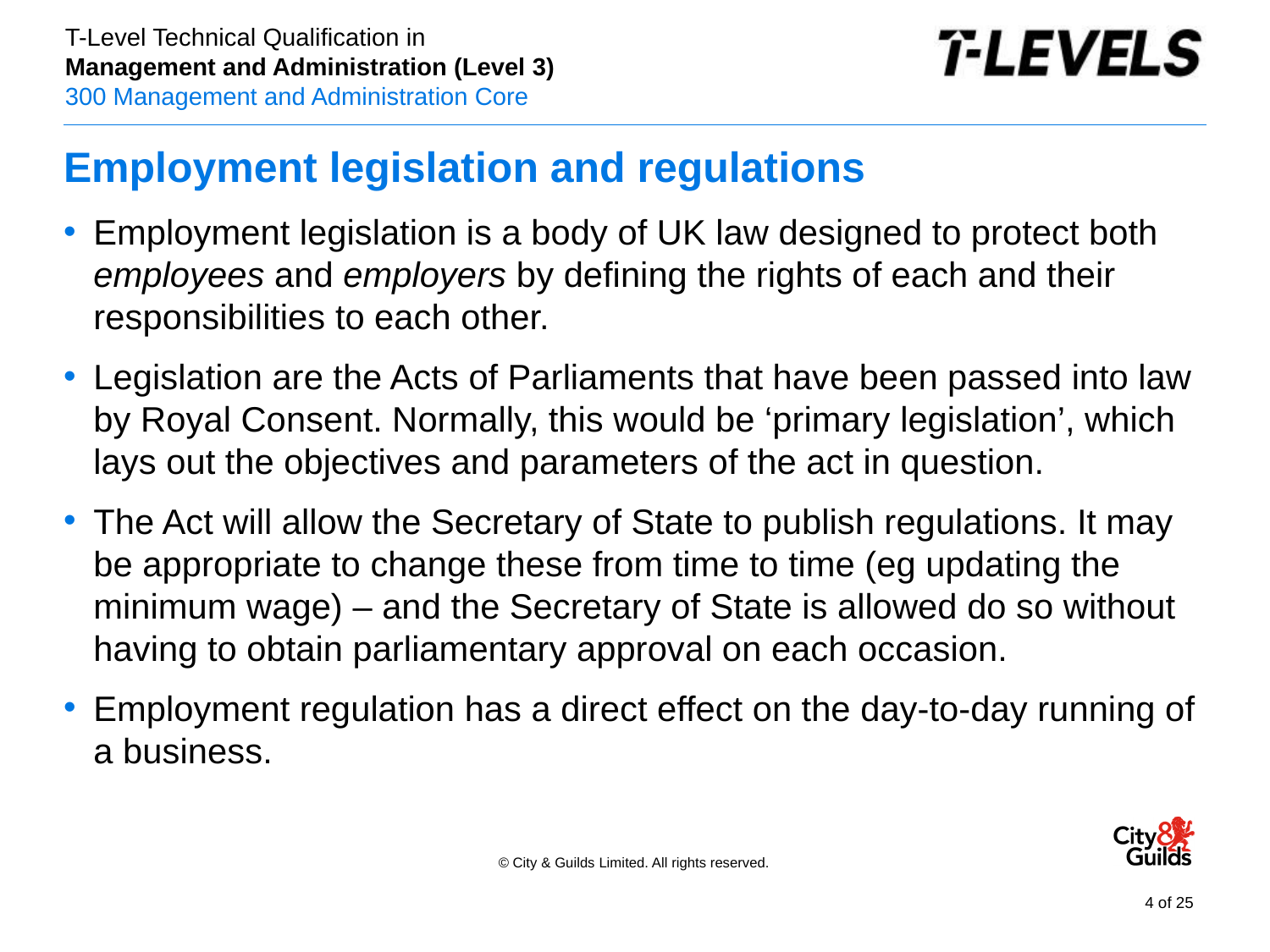

# Employment legislation and regulations
Employment legislation is a body of UK law designed to protect both employees and employers by defining the rights of each and their responsibilities to each other.
Legislation are the Acts of Parliaments that have been passed into law by Royal Consent. Normally, this would be ‘primary legislation’, which lays out the objectives and parameters of the act in question.
The Act will allow the Secretary of State to publish regulations. It may be appropriate to change these from time to time (eg updating the minimum wage) – and the Secretary of State is allowed do so without having to obtain parliamentary approval on each occasion.
Employment regulation has a direct effect on the day-to-day running of a business.